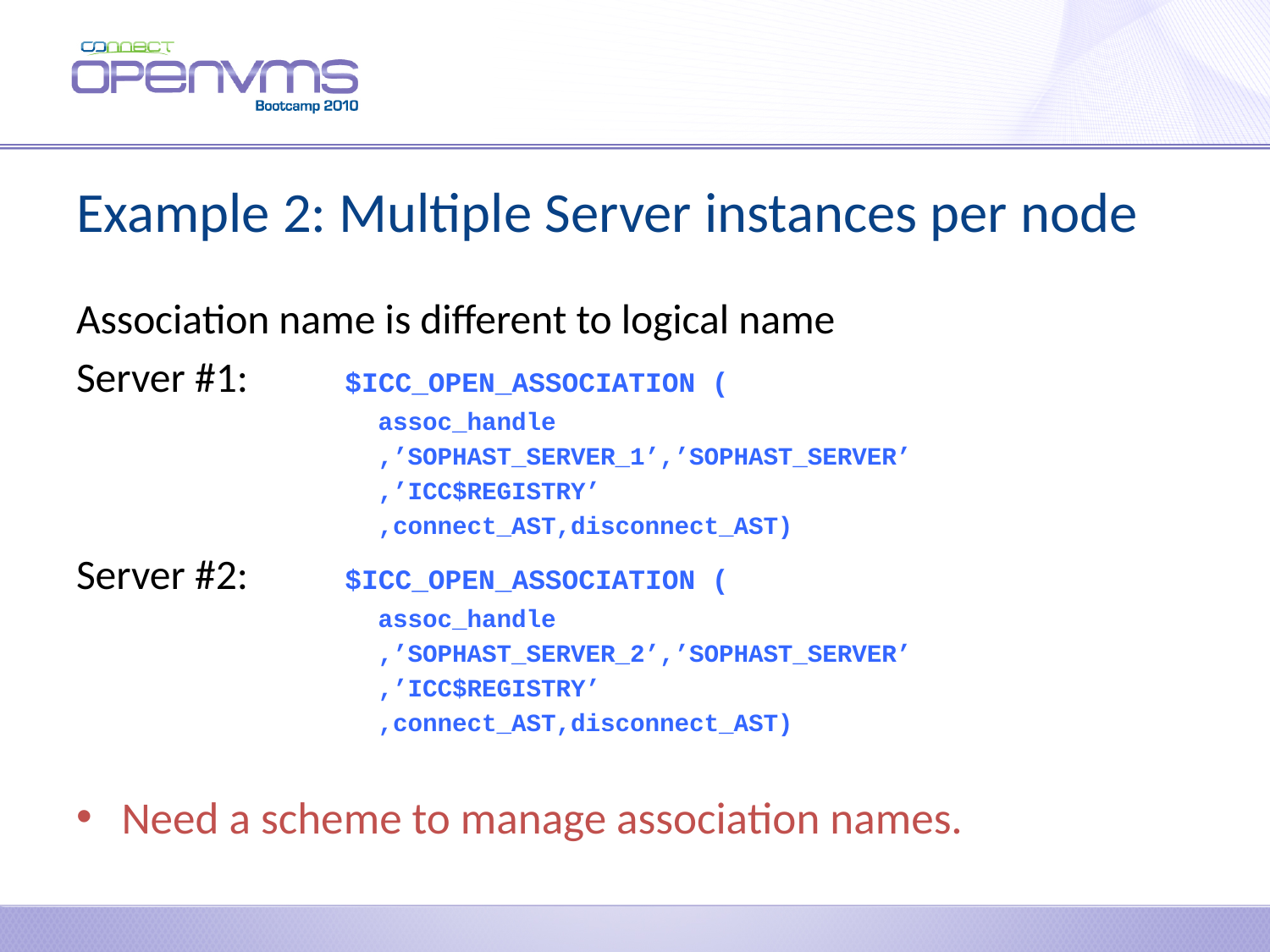

# Example 2: Multiple Server instances per node
Association name is different to logical name
Server #1:	$ICC_OPEN_ASSOCIATION (
assoc_handle
,’SOPHAST_SERVER_1’,’SOPHAST_SERVER’
,’ICC$REGISTRY’
,connect_AST,disconnect_AST)
Server #2:	$ICC_OPEN_ASSOCIATION (
assoc_handle
,’SOPHAST_SERVER_2’,’SOPHAST_SERVER’
,’ICC$REGISTRY’
,connect_AST,disconnect_AST)

Need a scheme to manage association names.